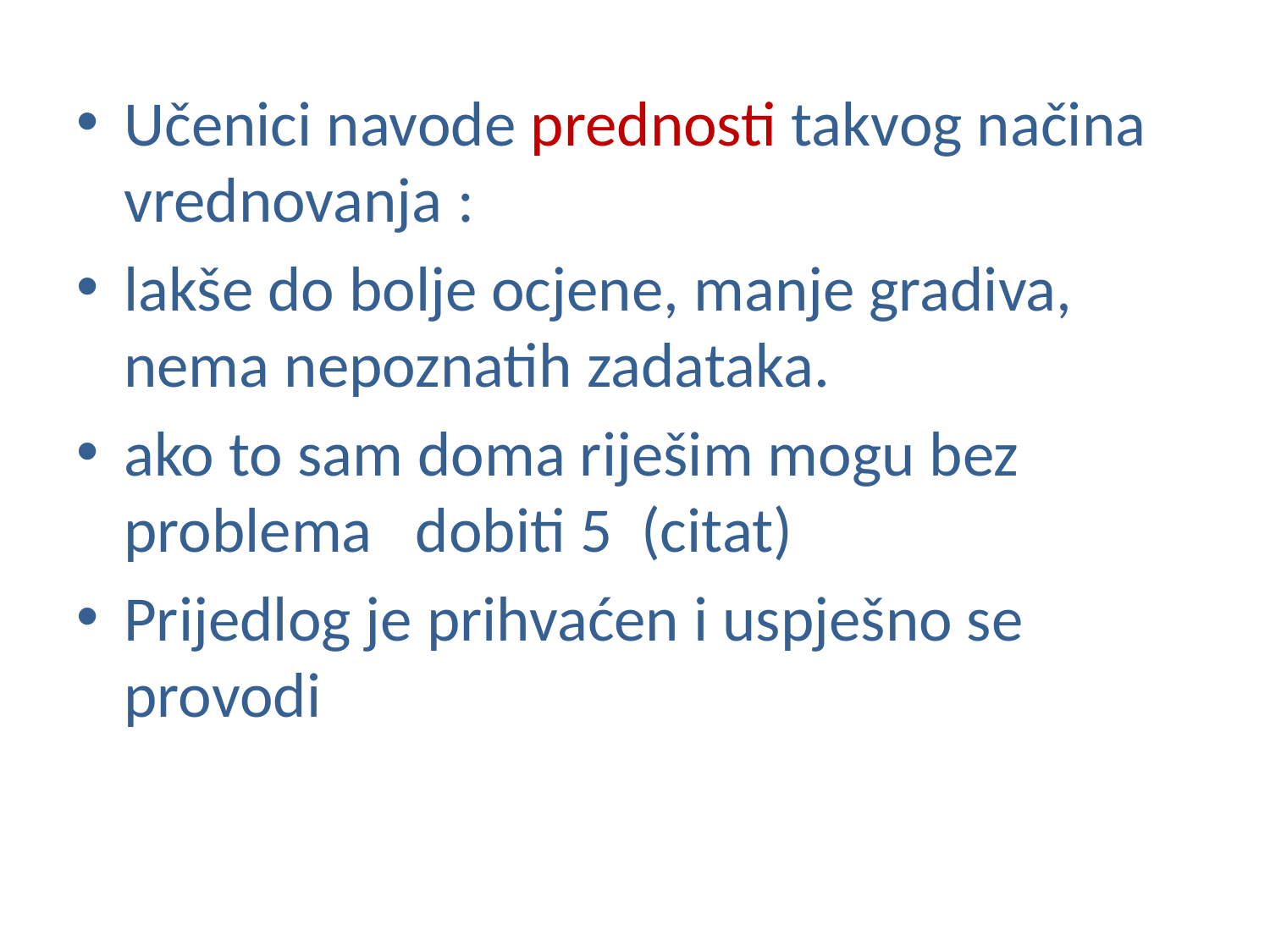

Učenici navode prednosti takvog načina vrednovanja :
lakše do bolje ocjene, manje gradiva, nema nepoznatih zadataka.
ako to sam doma riješim mogu bez problema   dobiti 5  (citat)
Prijedlog je prihvaćen i uspješno se provodi